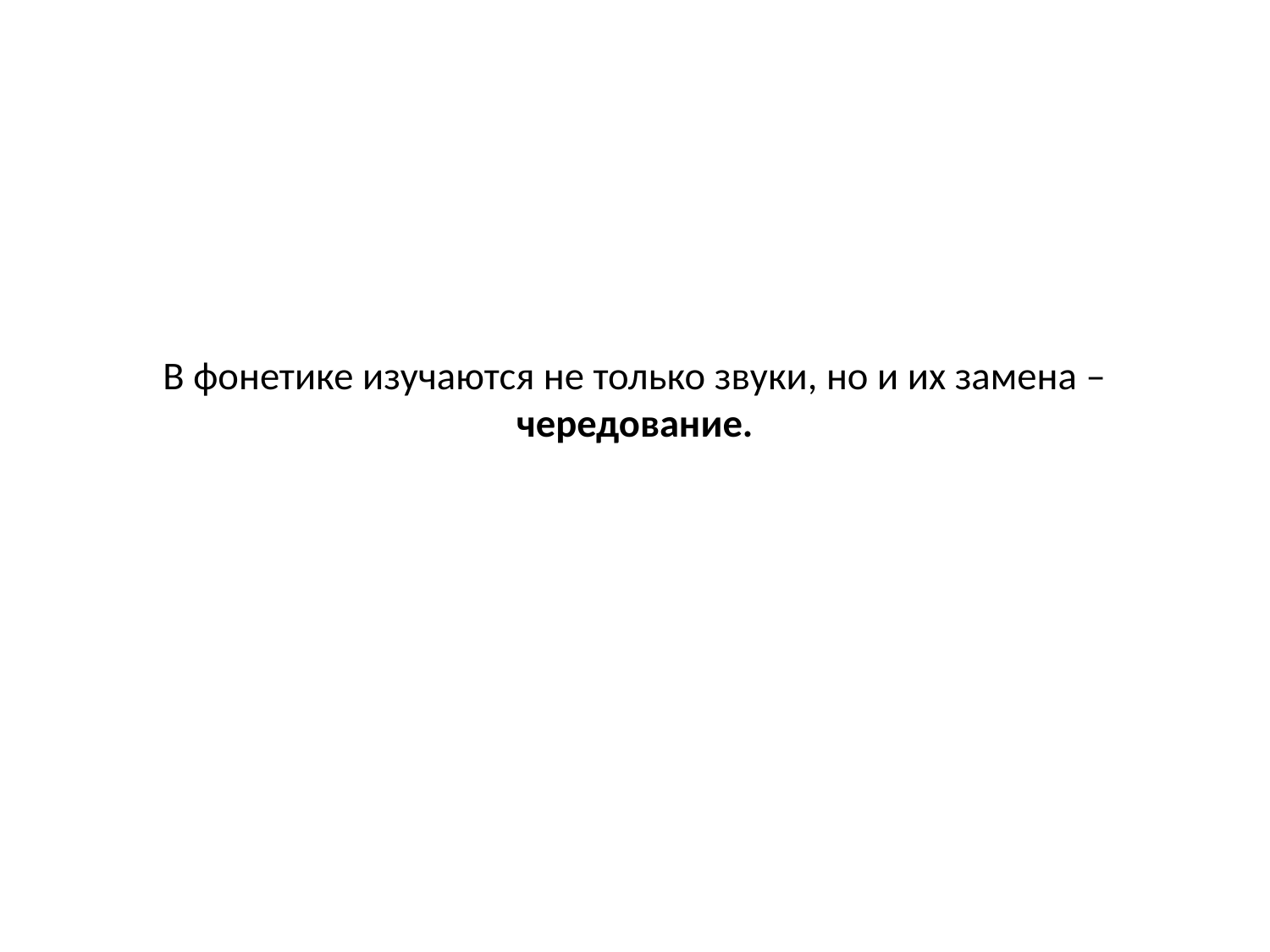

# В фонетике изучаются не только звуки, но и их замена – чередование.